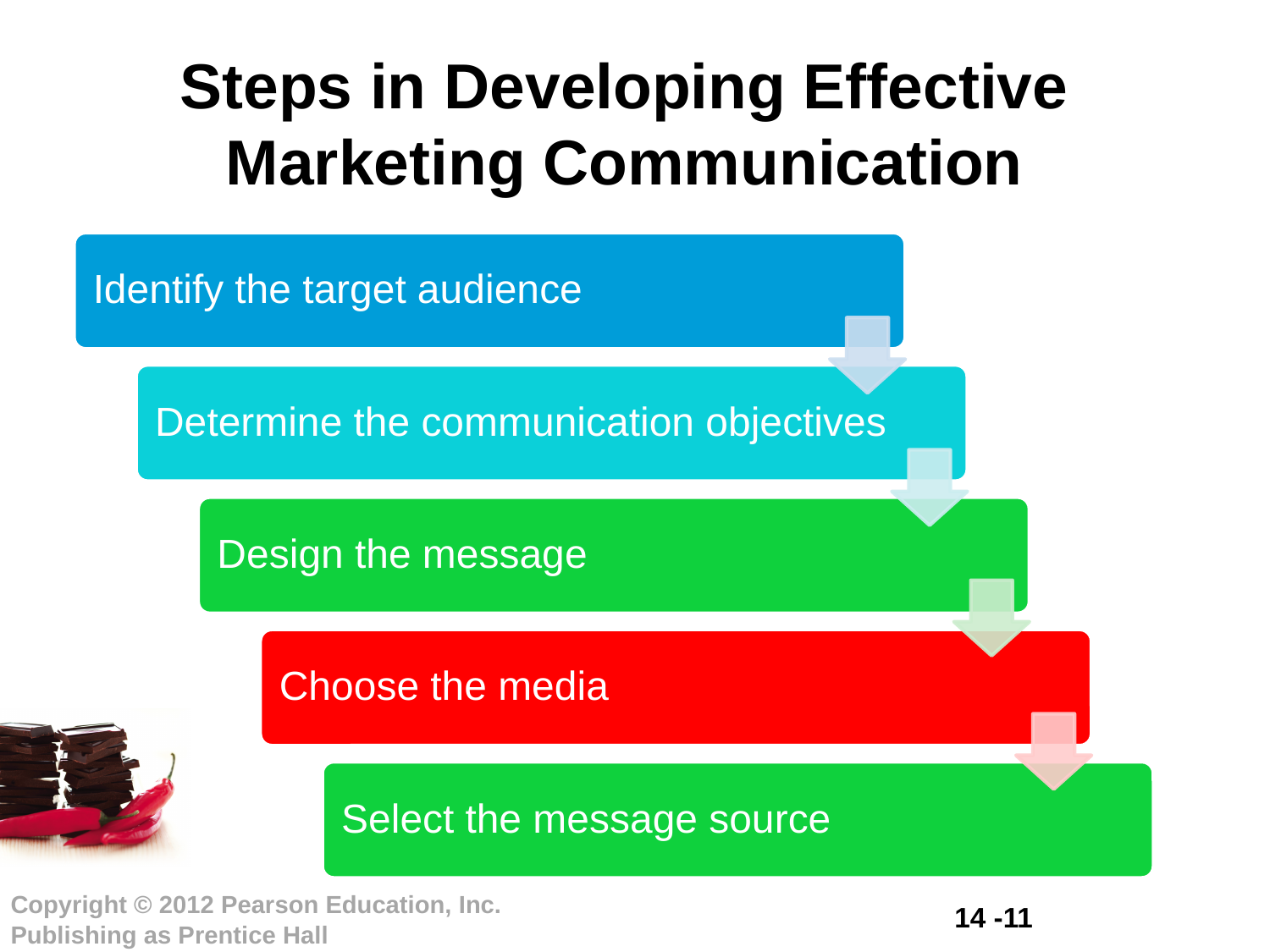

# Steps in Developing Effective Marketing Communication
Identify the target audience
Determine the communication objectives
Design the message
Choose the media
Select the message source